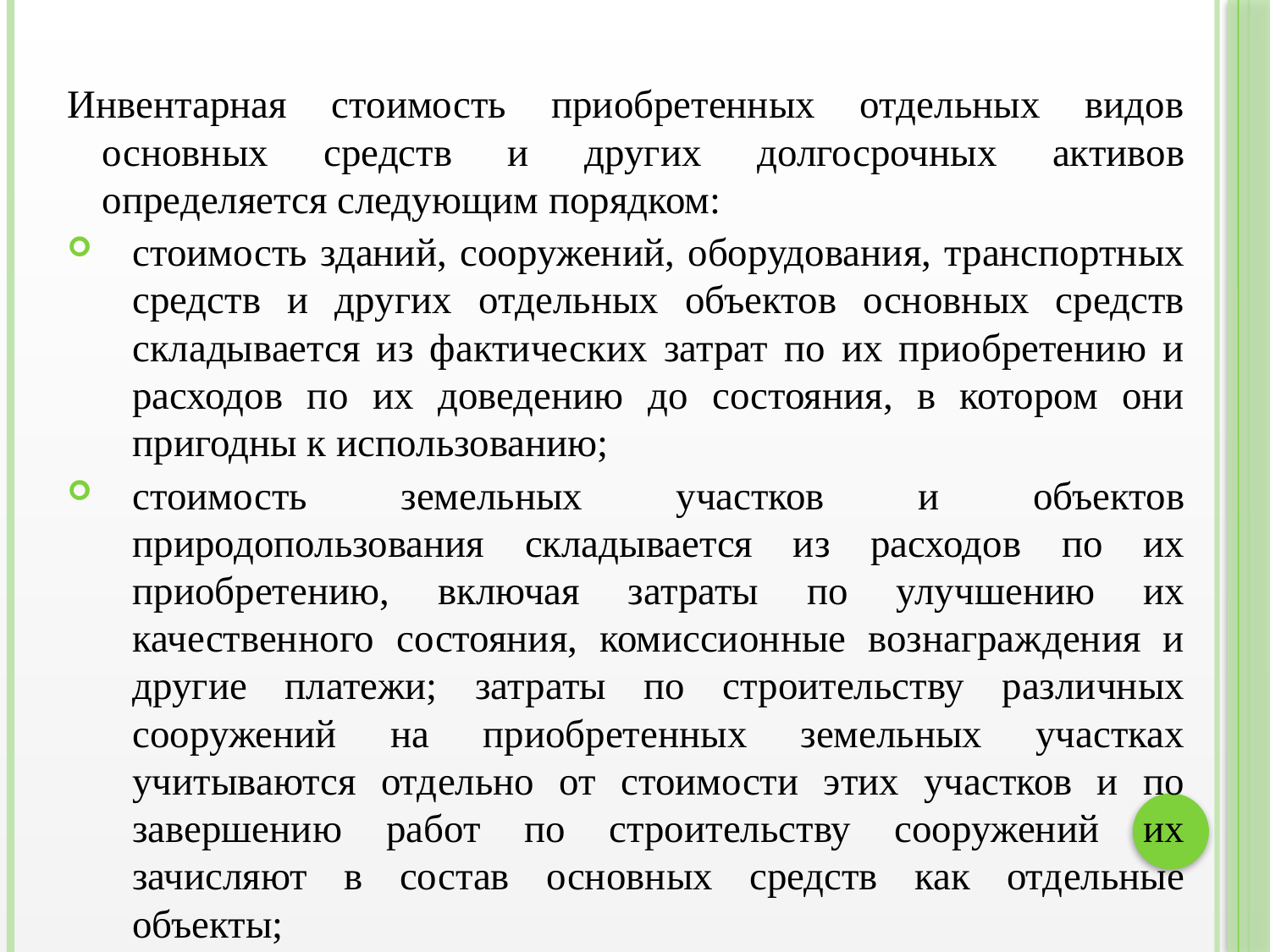

Инвентарная стоимость приобретенных отдельных видов основных средств и других долгосрочных активов определяется следующим порядком:
стоимость зданий, сооружений, оборудования, транспортных средств и других отдельных объектов основных средств складывается из фактических затрат по их приобретению и расходов по их доведению до состояния, в котором они пригодны к использованию;
стоимость земельных участков и объектов природопользования складывается из расходов по их приобретению, включая затраты по улучшению их качественного состояния, комиссионные вознаграждения и другие платежи; затраты по строительству различных сооружений на приобретенных земельных участках учитываются отдельно от стоимости этих участков и по завершению работ по строительству сооружений их зачисляют в состав основных средств как отдельные объекты;